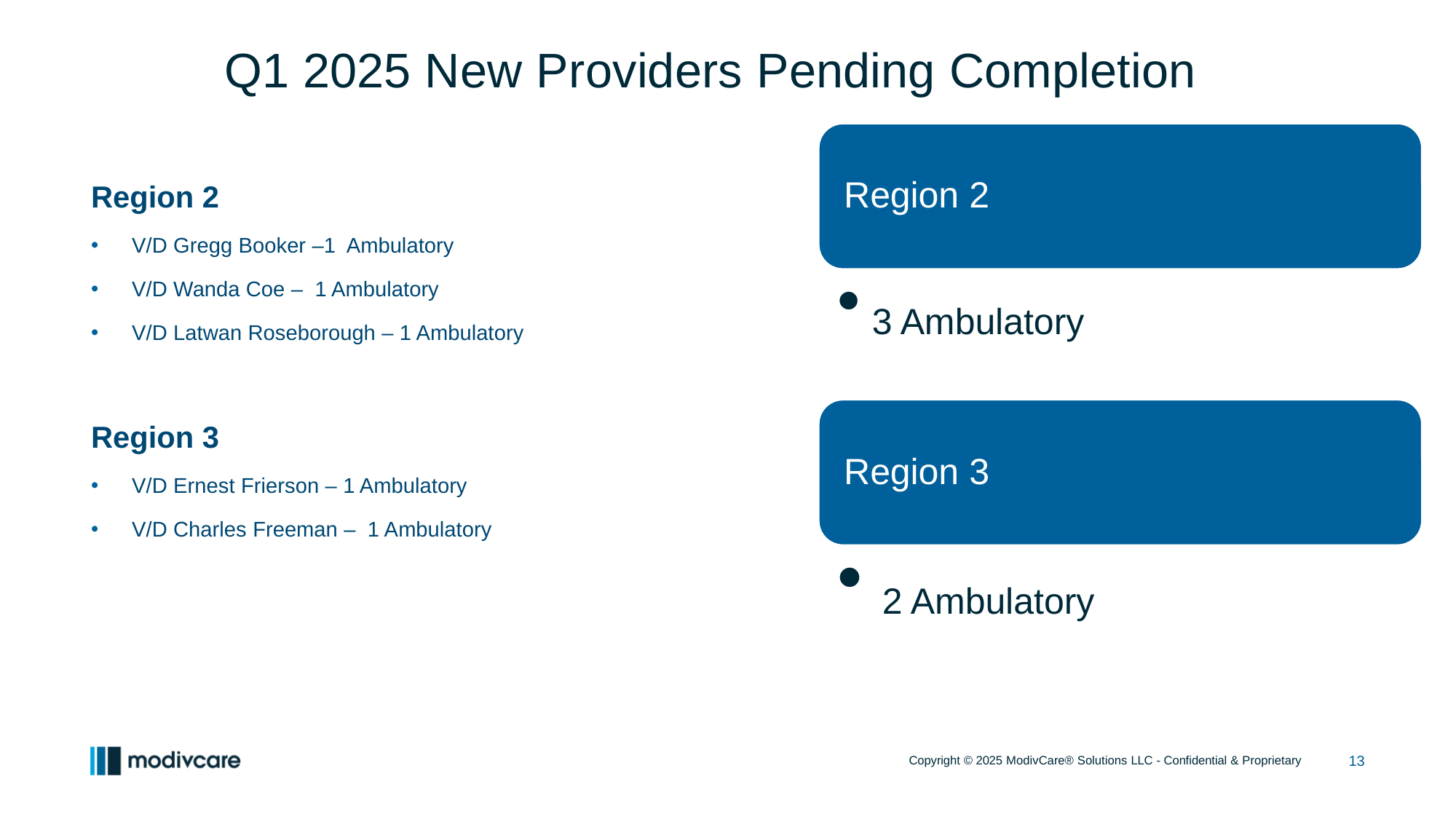

Q1 2025 New Providers Pending Completion
Region 2​
​3 Ambulatory
Region 3​
​ 2 Ambulatory
Region 2
V/D Gregg Booker –1  Ambulatory
V/D Wanda Coe –  1 Ambulatory
V/D Latwan Roseborough – 1 Ambulatory

Region 3
V/D Ernest Frierson – 1 Ambulatory
V/D Charles Freeman –  1 Ambulatory

13